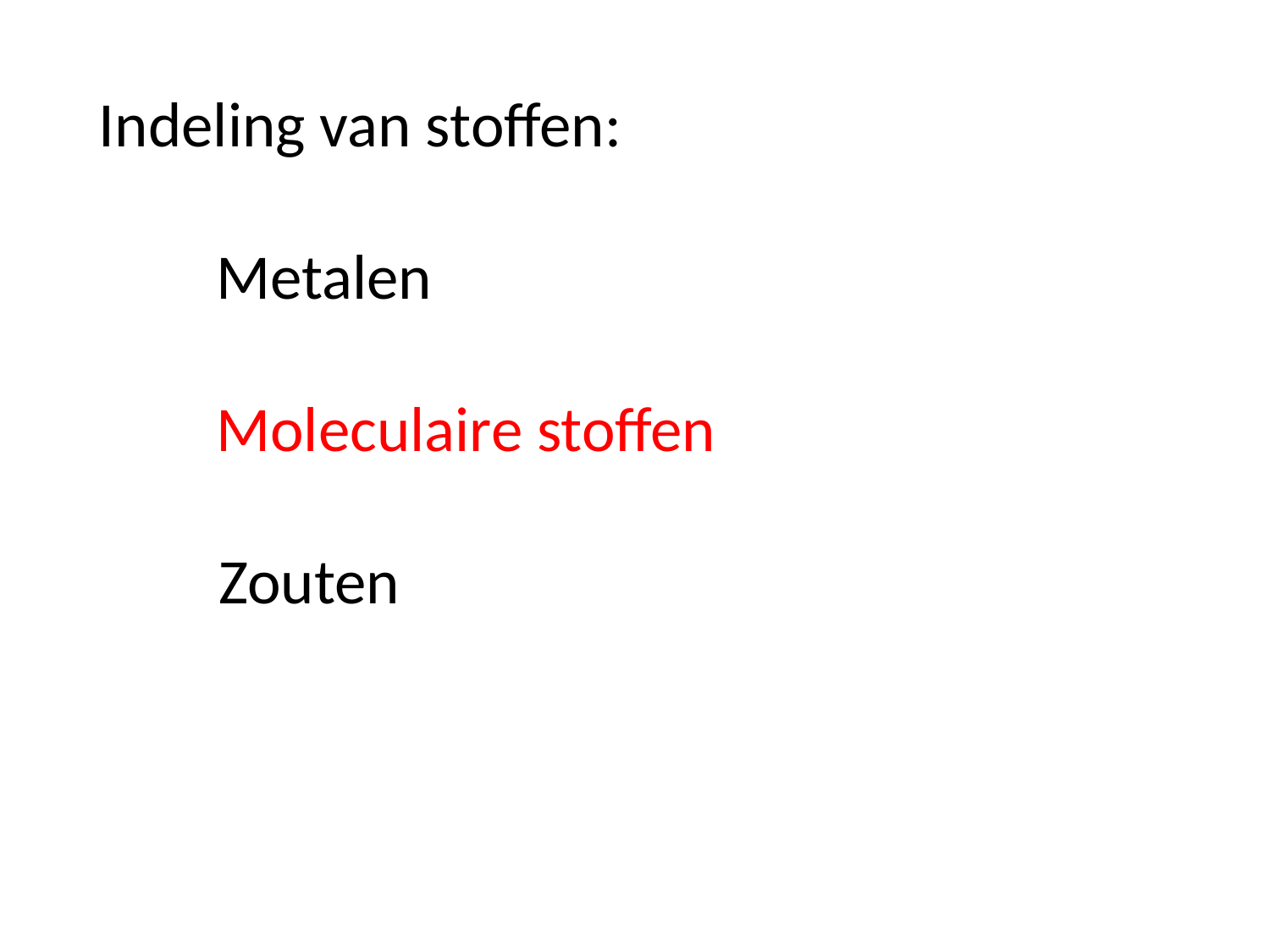

Indeling van stoffen:

	 Metalen

	 Moleculaire stoffen

          Zouten